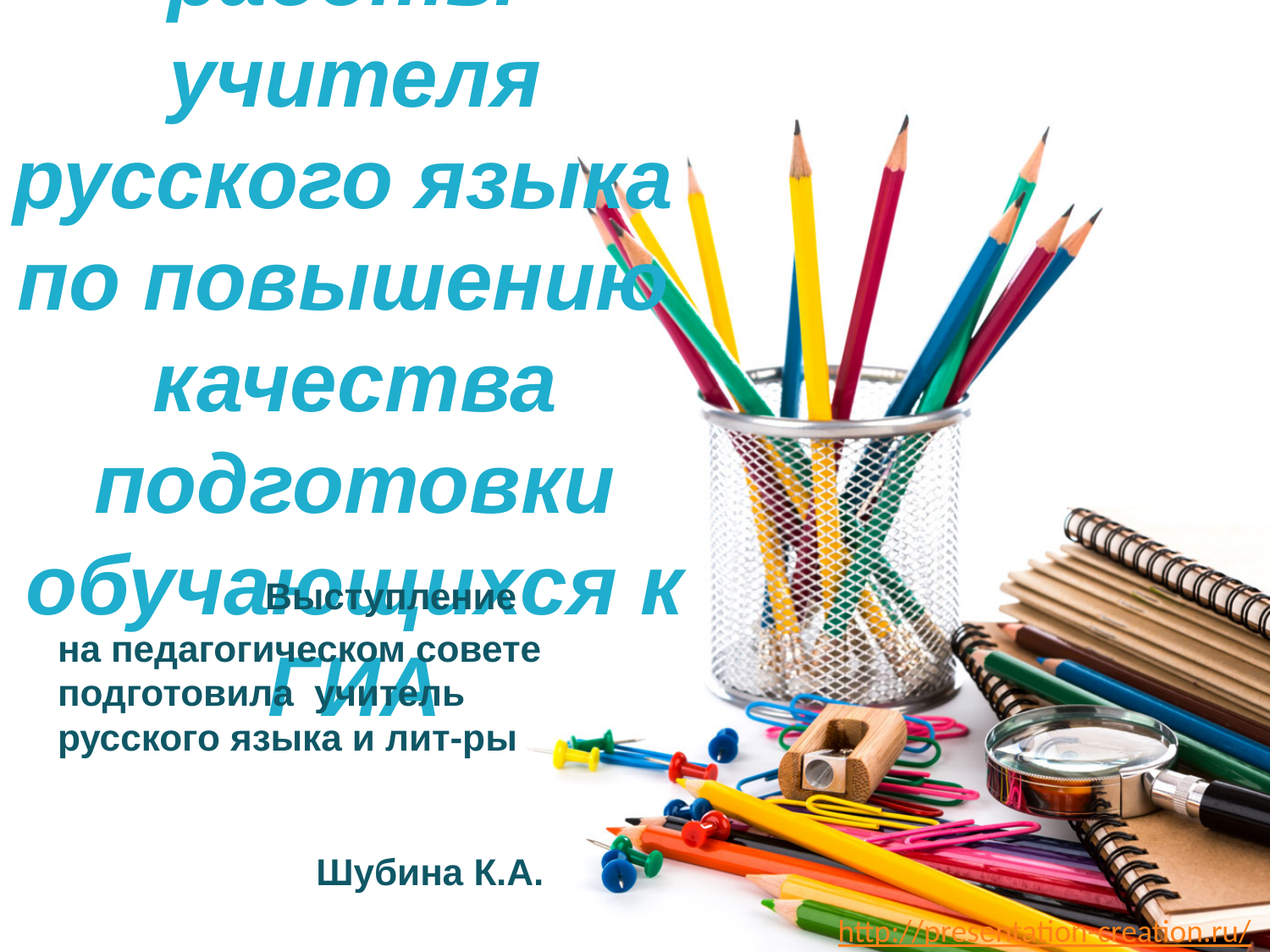

# Система работы учителя русского языка по повышению качества подготовки обучающихся к ГИА
                    Выступление
на педагогическом совете подготовила  учитель русского языка и лит-ры                                                                                                                                         Шубина К.А.